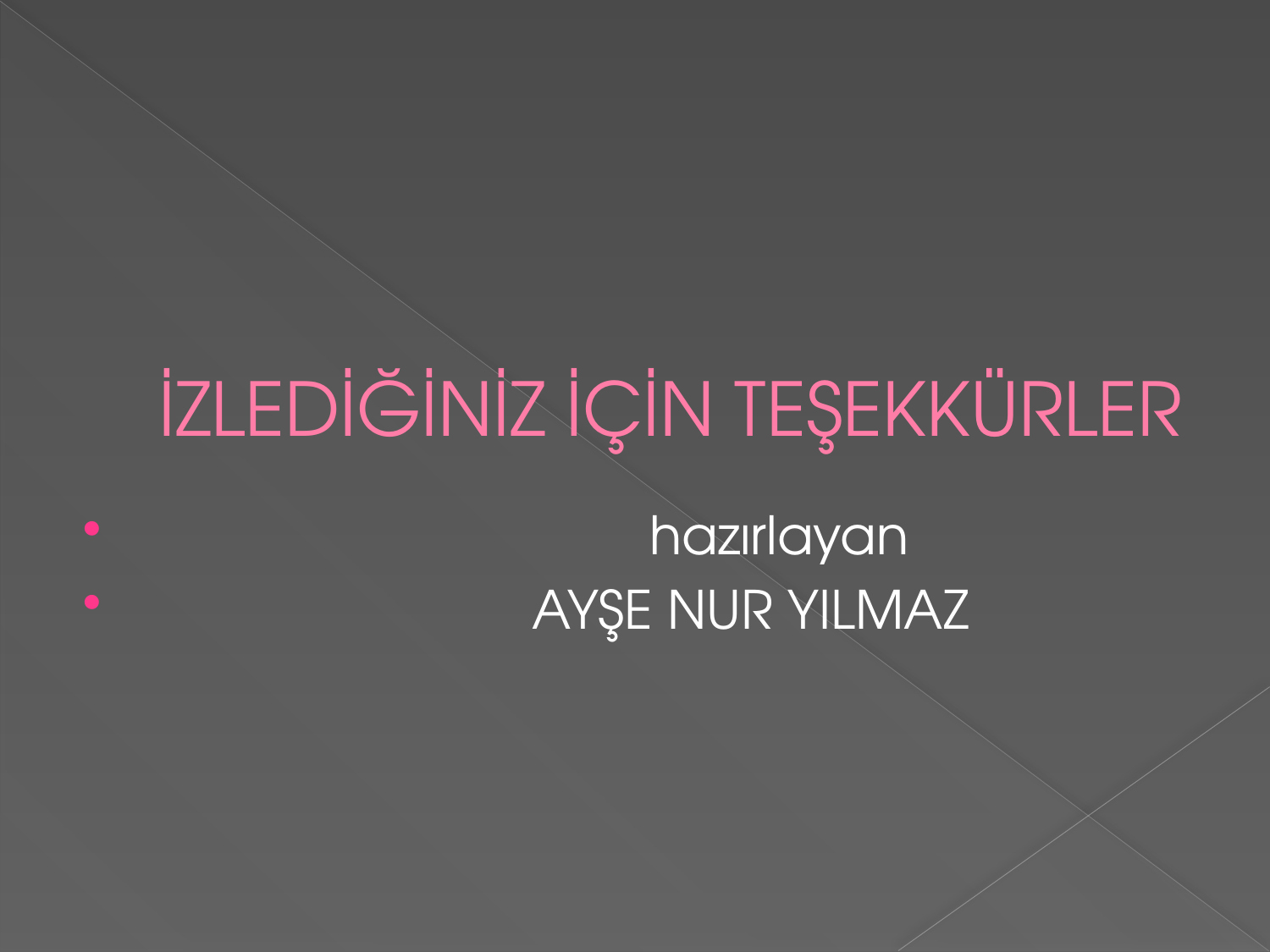

# İZLEDİĞİNİZ İÇİN TEŞEKKÜRLER
                                   hazırlayan
                           AYŞE NUR YILMAZ